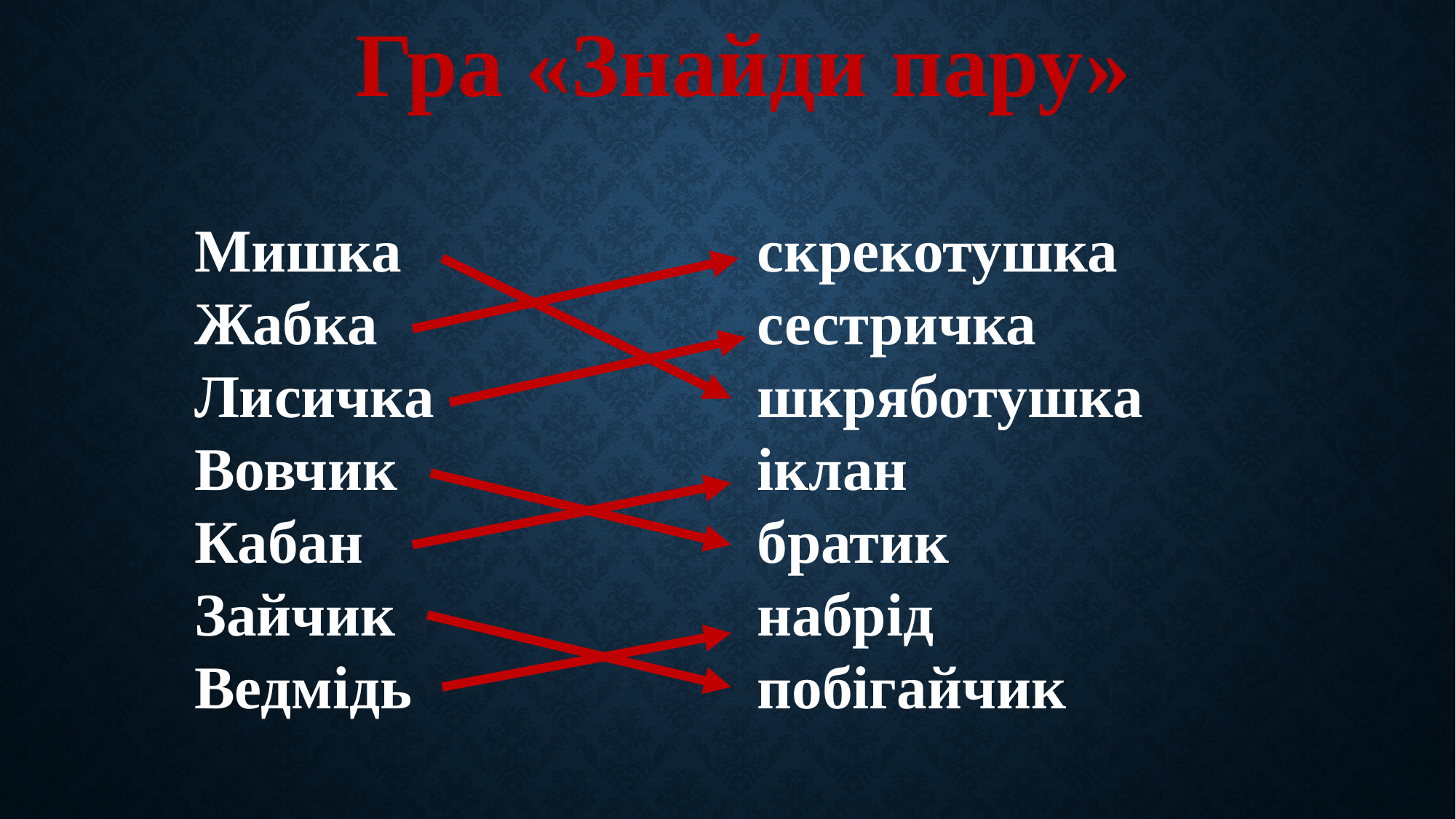

Гра «Знайди пару»
Мишка
Жабка
Лисичка
Вовчик
Кабан
Зайчик
Ведмідь
скрекотушка
сестричка
шкряботушка
іклан
братик
набрід
побігайчик